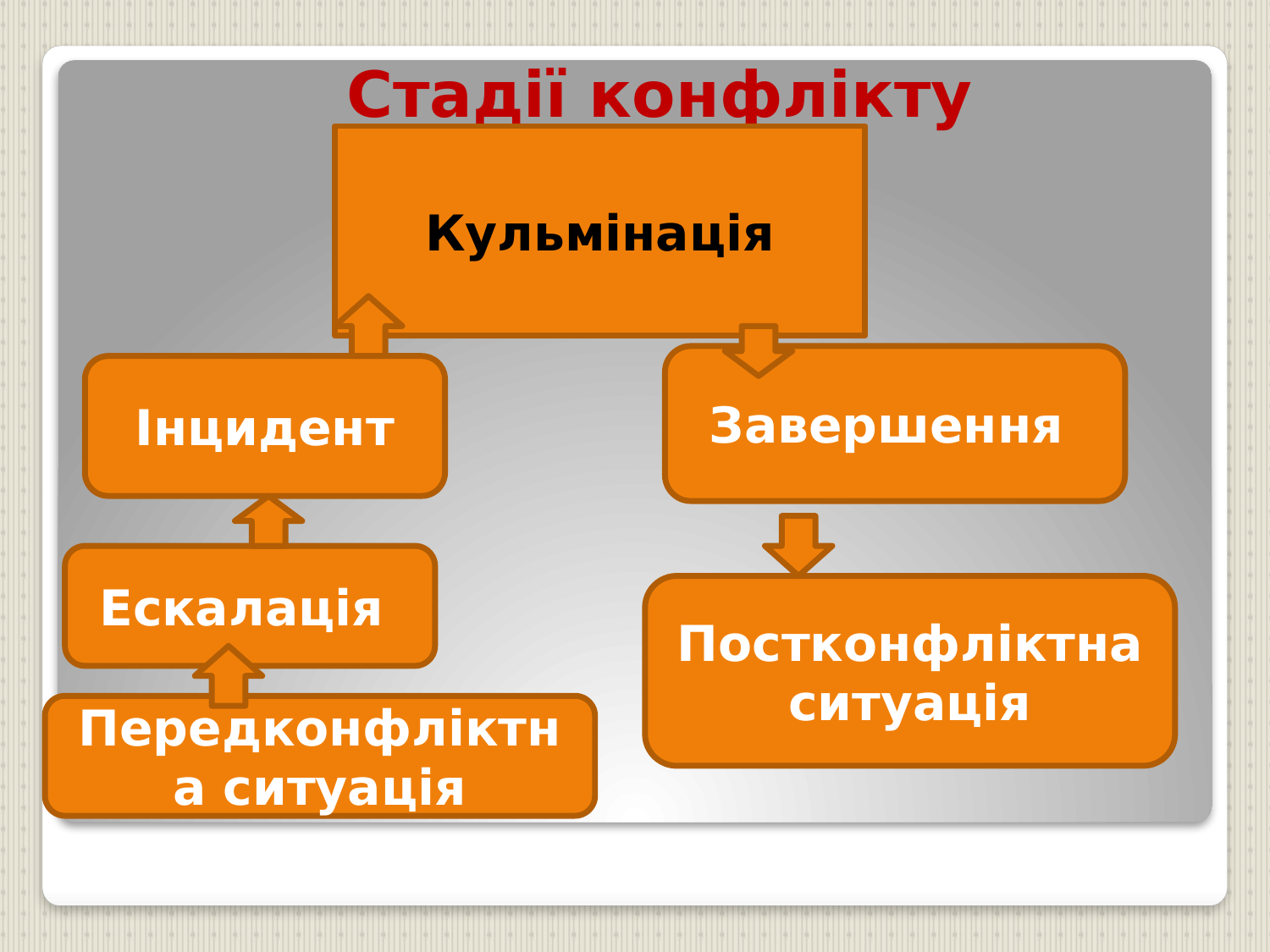

# Стадії конфлікту
Кульмінація

Завершення
Інцидент

Ескалація
Постконфліктна ситуація

Передконфліктна ситуація